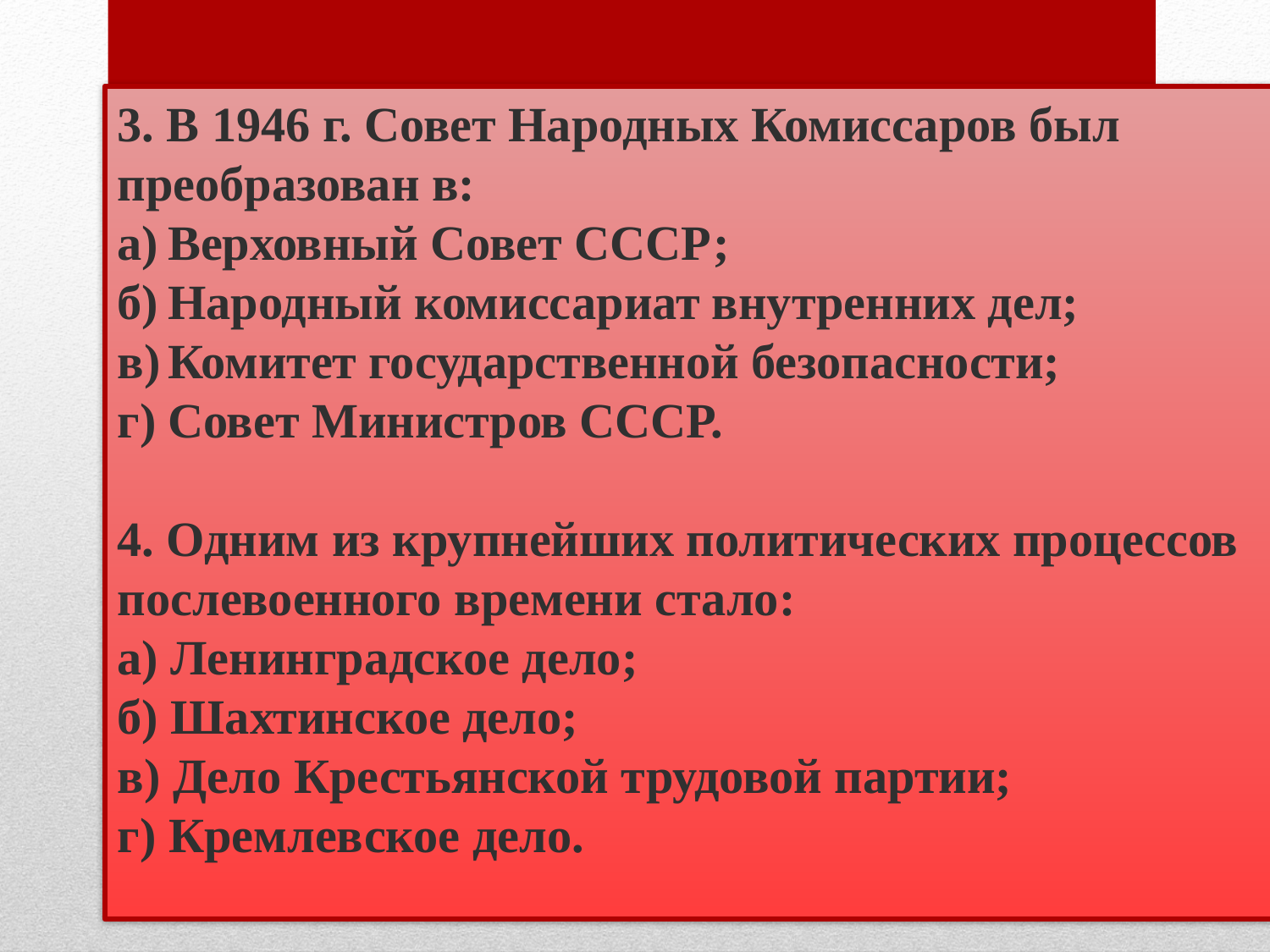

3. В 1946 г. Совет Народных Комиссаров был преобразован в:
а)	Верховный Совет СССР;
б)	Народный комиссариат внутренних дел;
в)	Комитет государственной безопасности;
г)	Совет Министров СССР.

4. Одним из крупнейших политических процессов послевоенного времени стало:
а) Ленинградское дело;
б) Шахтинское дело;
в) Дело Крестьянской трудовой партии;
г) Кремлевское дело.